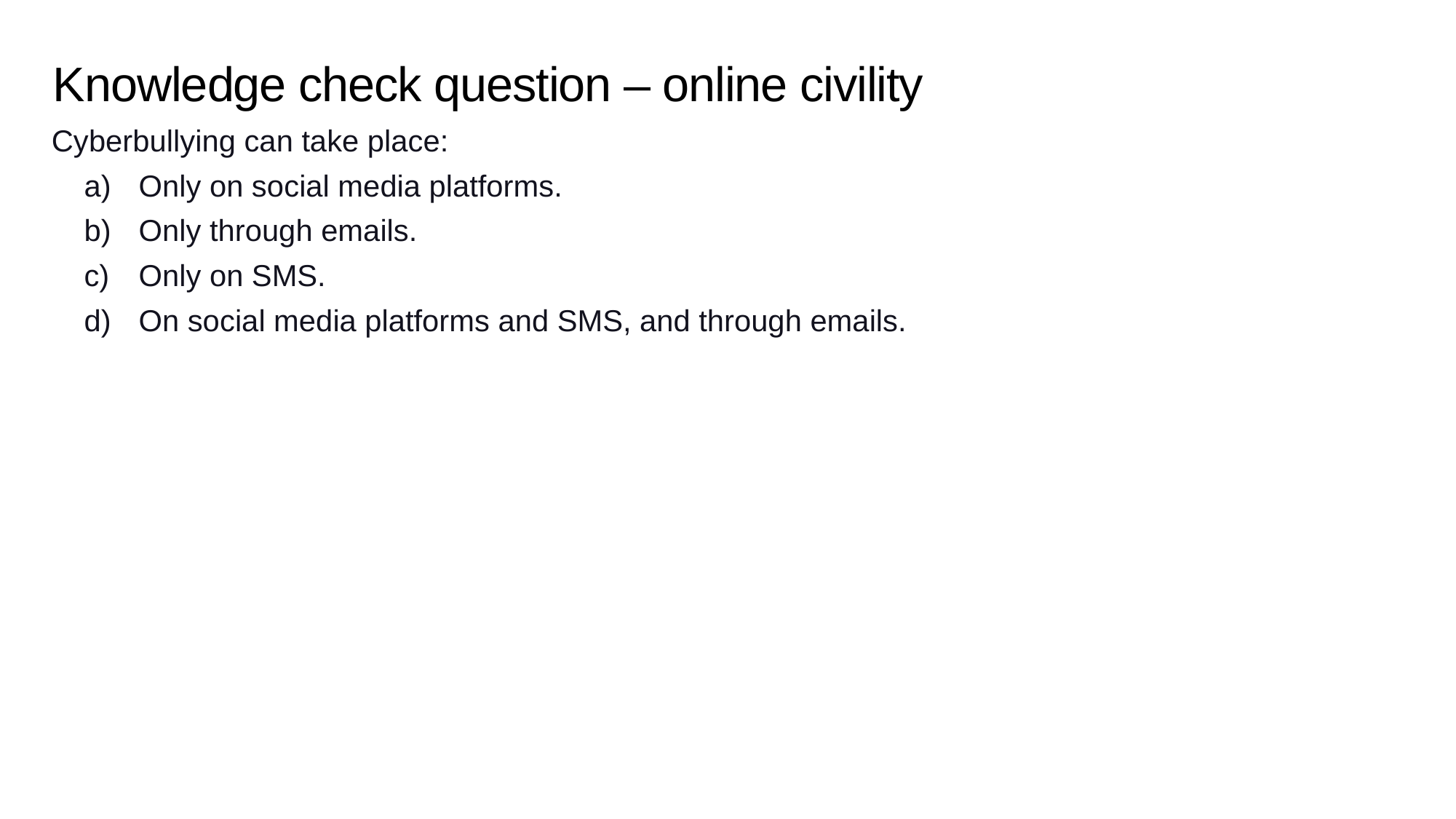

# Knowledge check question – online civility
Cyberbullying can take place:
Only on social media platforms.
Only through emails.
Only on SMS.
On social media platforms and SMS, and through emails.